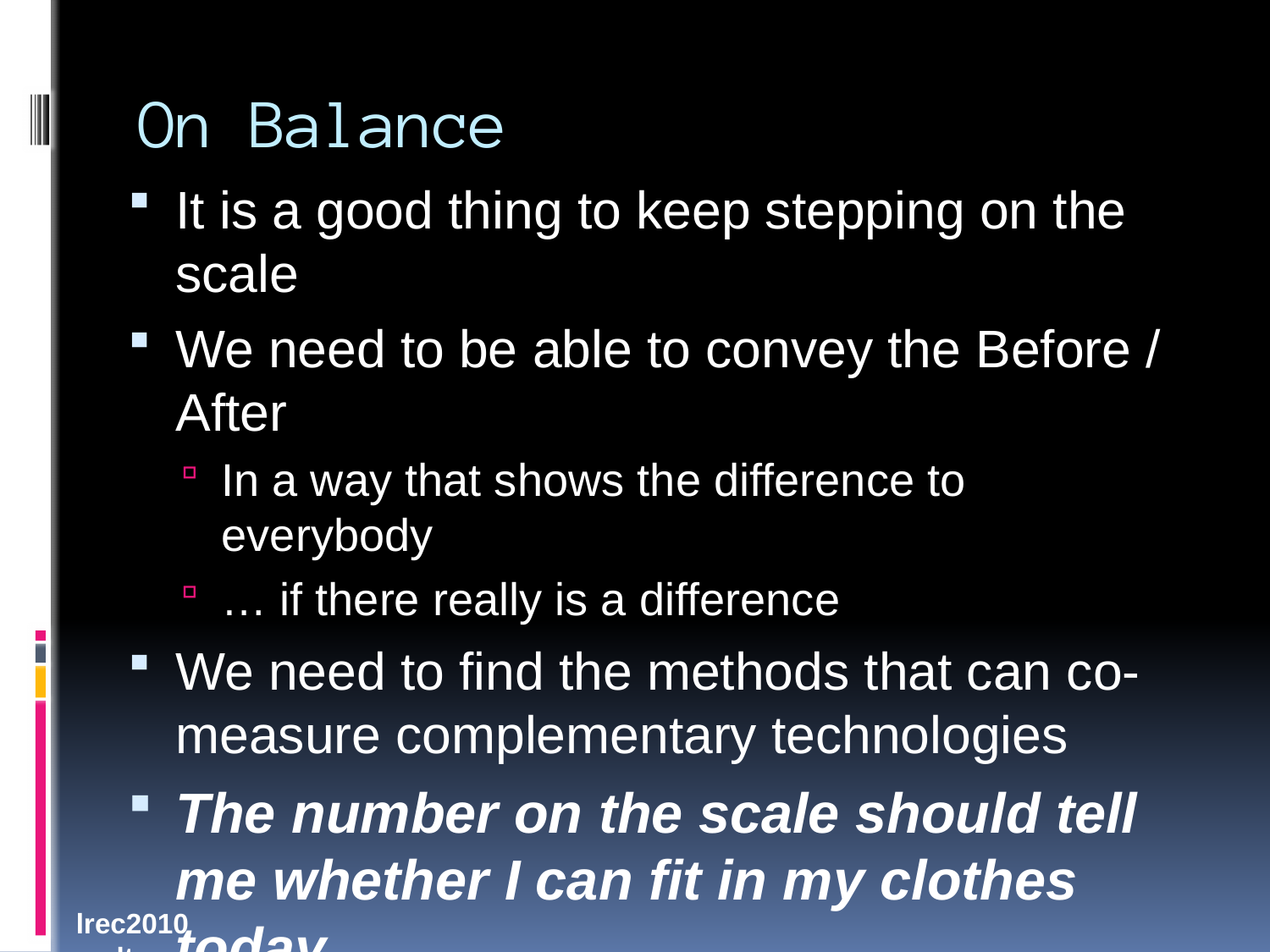

On Balance
It is a good thing to keep stepping on the scale
We need to be able to convey the Before / After
In a way that shows the difference to everybody
… if there really is a difference
We need to find the methods that can co-measure complementary technologies
The number on the scale should tell me whether I can fit in my clothes today.